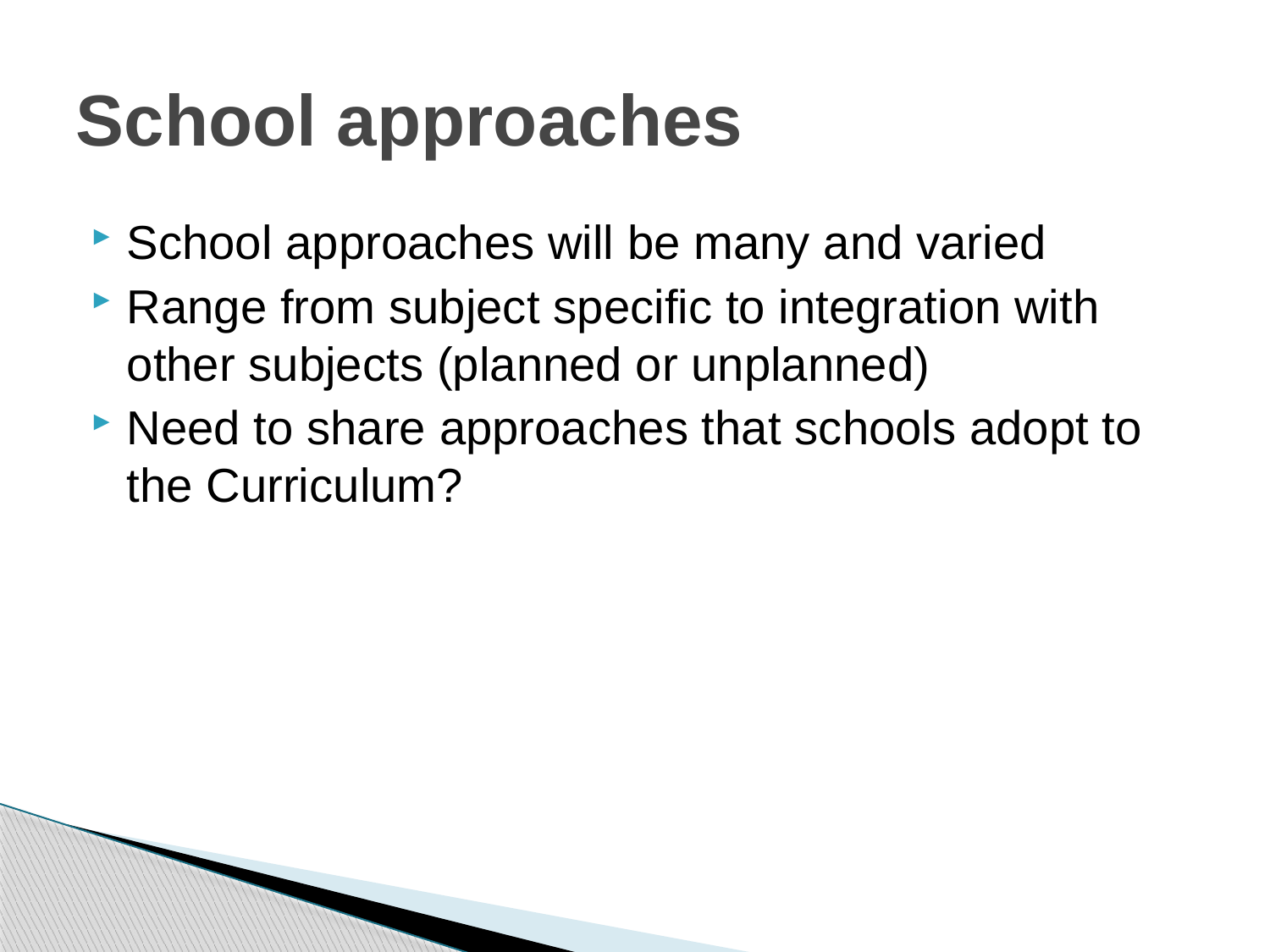

# School approaches
School approaches will be many and varied
Range from subject specific to integration with other subjects (planned or unplanned)
Need to share approaches that schools adopt to the Curriculum?